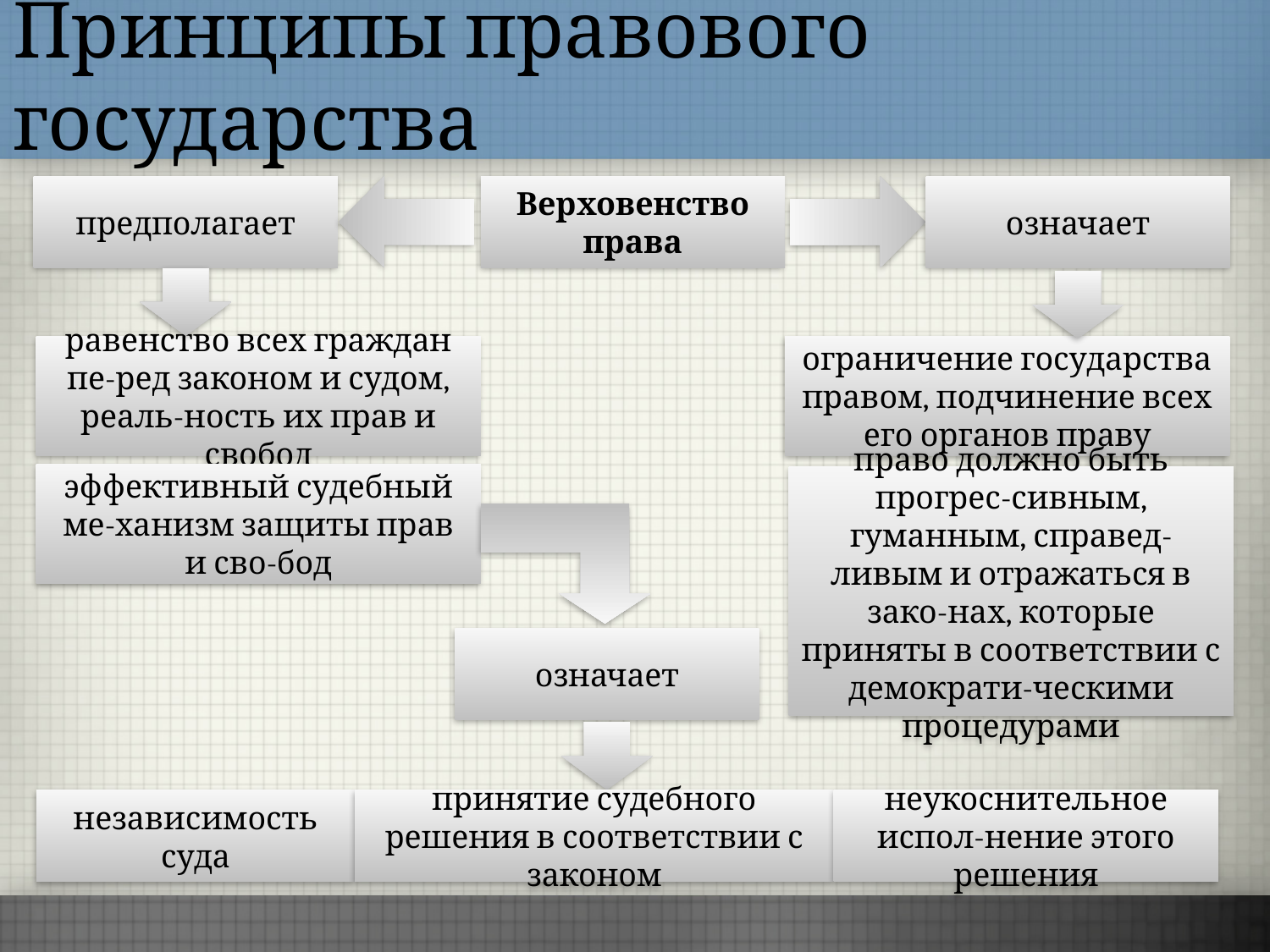

# Принципы правового государства

предполагает
Верховенство права
означает

равенство всех граждан пе-ред законом и судом, реаль-ность их прав и свобод
ограничение государства правом, подчинение всех его органов праву
эффективный судебный ме-ханизм защиты прав и сво-бод
право должно быть прогрес-сивным, гуманным, справед-ливым и отражаться в зако-нах, которые приняты в соответствии с демократи-ческими процедурами

означает

неукоснительное испол-нение этого решения
независимость суда
принятие судебного решения в соответствии с законом